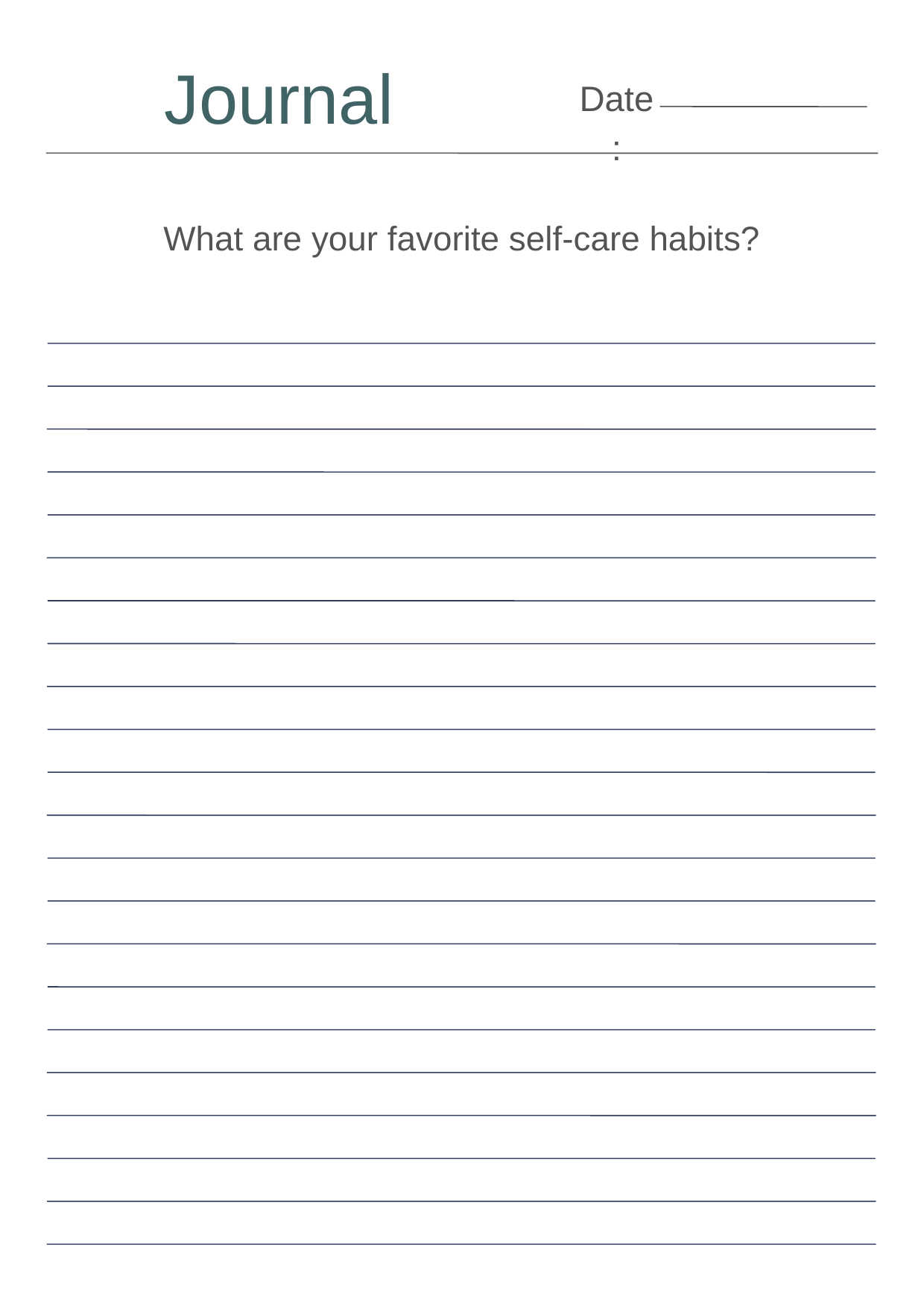

Journal
Date:

What are your favorite self-care habits?